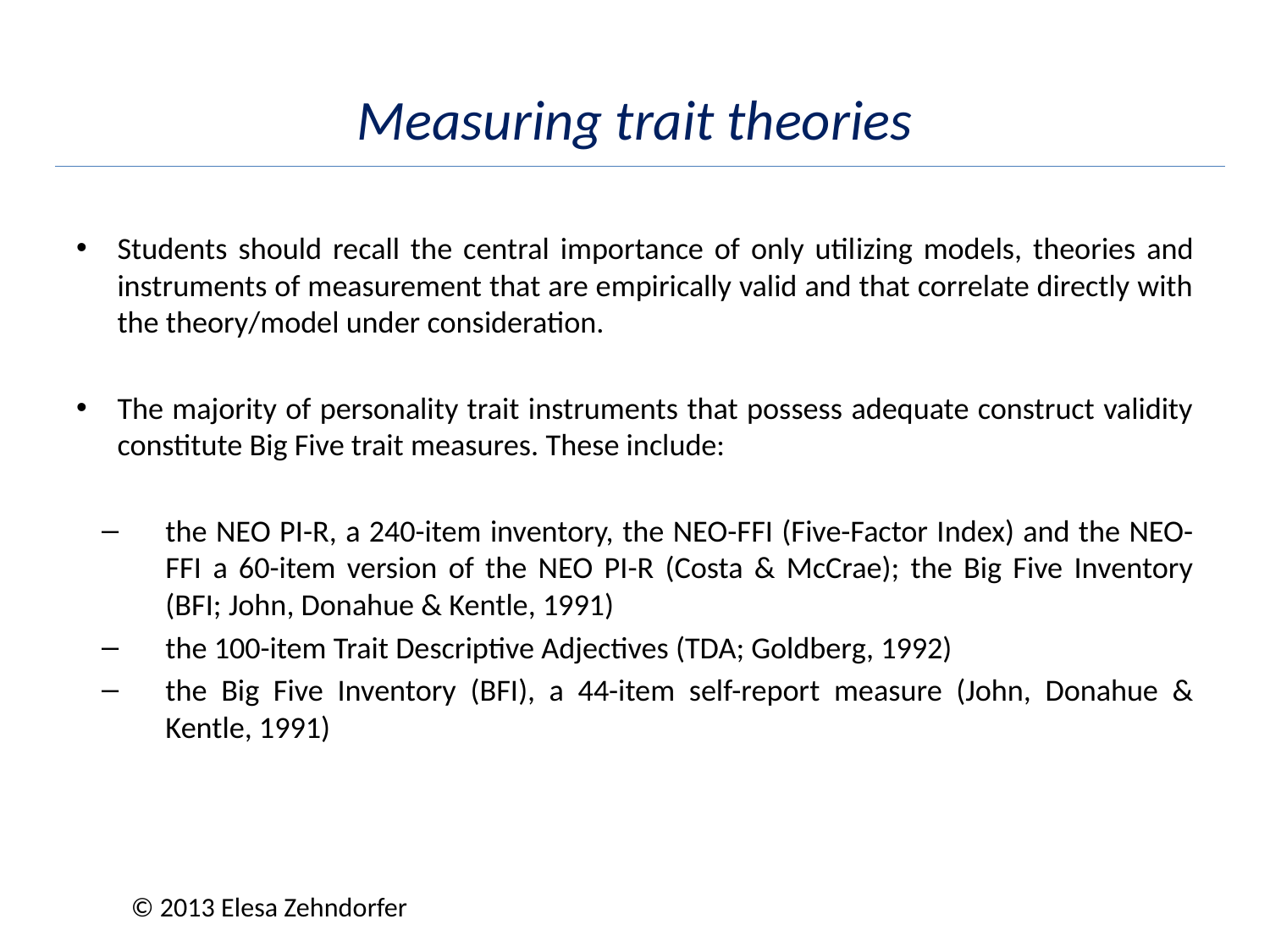

# Measuring trait theories
Students should recall the central importance of only utilizing models, theories and instruments of measurement that are empirically valid and that correlate directly with the theory/model under consideration.

The majority of personality trait instruments that possess adequate construct validity constitute Big Five trait measures. These include:

the NEO PI-R, a 240-item inventory, the NEO-FFI (Five-Factor Index) and the NEO-FFI a 60-item version of the NEO PI-R (Costa & McCrae); the Big Five Inventory (BFI; John, Donahue & Kentle, 1991)
the 100-item Trait Descriptive Adjectives (TDA; Goldberg, 1992)
the Big Five Inventory (BFI), a 44-item self-report measure (John, Donahue & Kentle, 1991)

© 2013 Elesa Zehndorfer